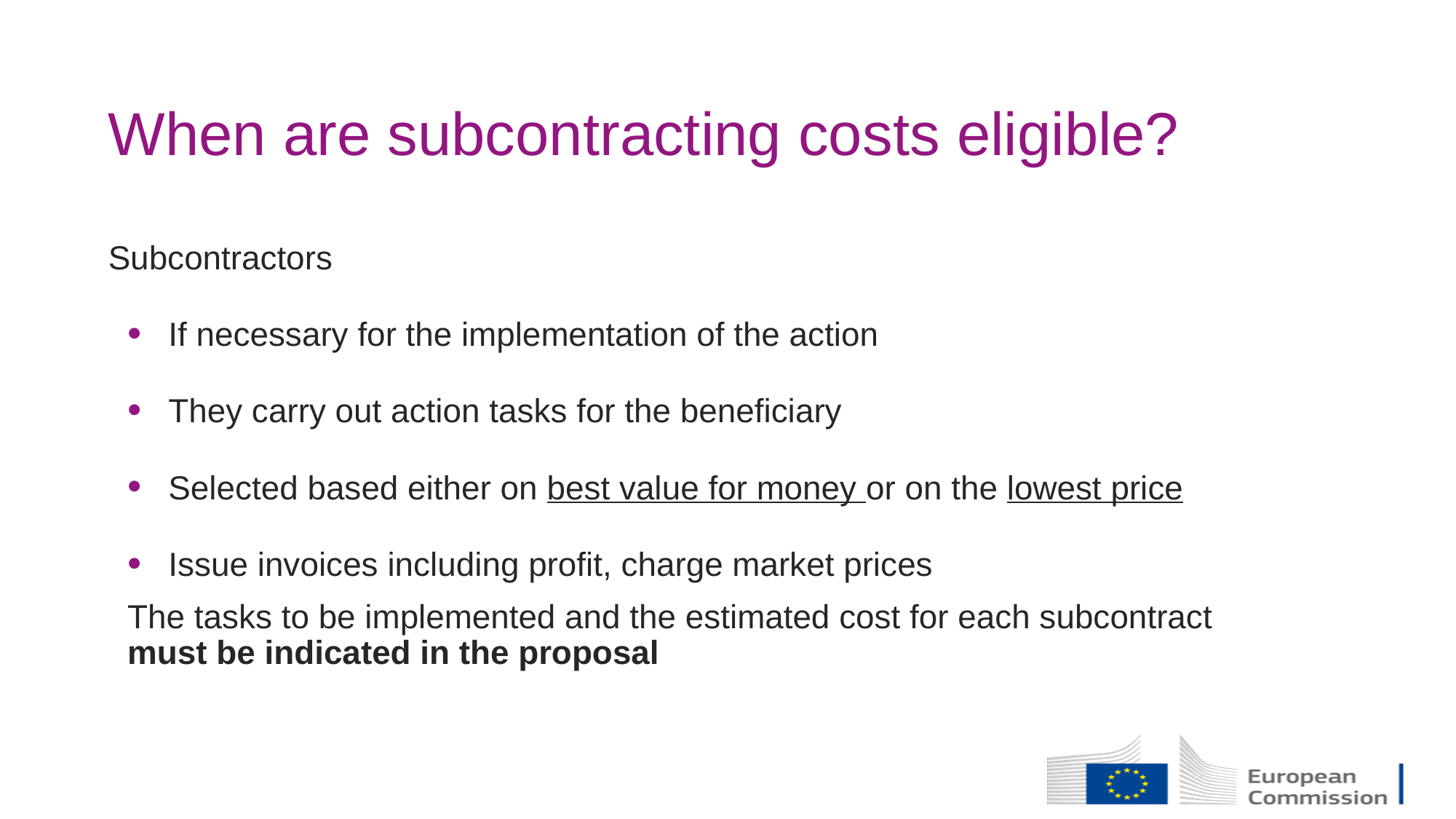

# When are subcontracting costs eligible?
Subcontractors
If necessary for the implementation of the action
They carry out action tasks for the beneficiary
Selected based either on best value for money or on the lowest price
Issue invoices including profit, charge market prices
The tasks to be implemented and the estimated cost for each subcontract must be indicated in the proposal